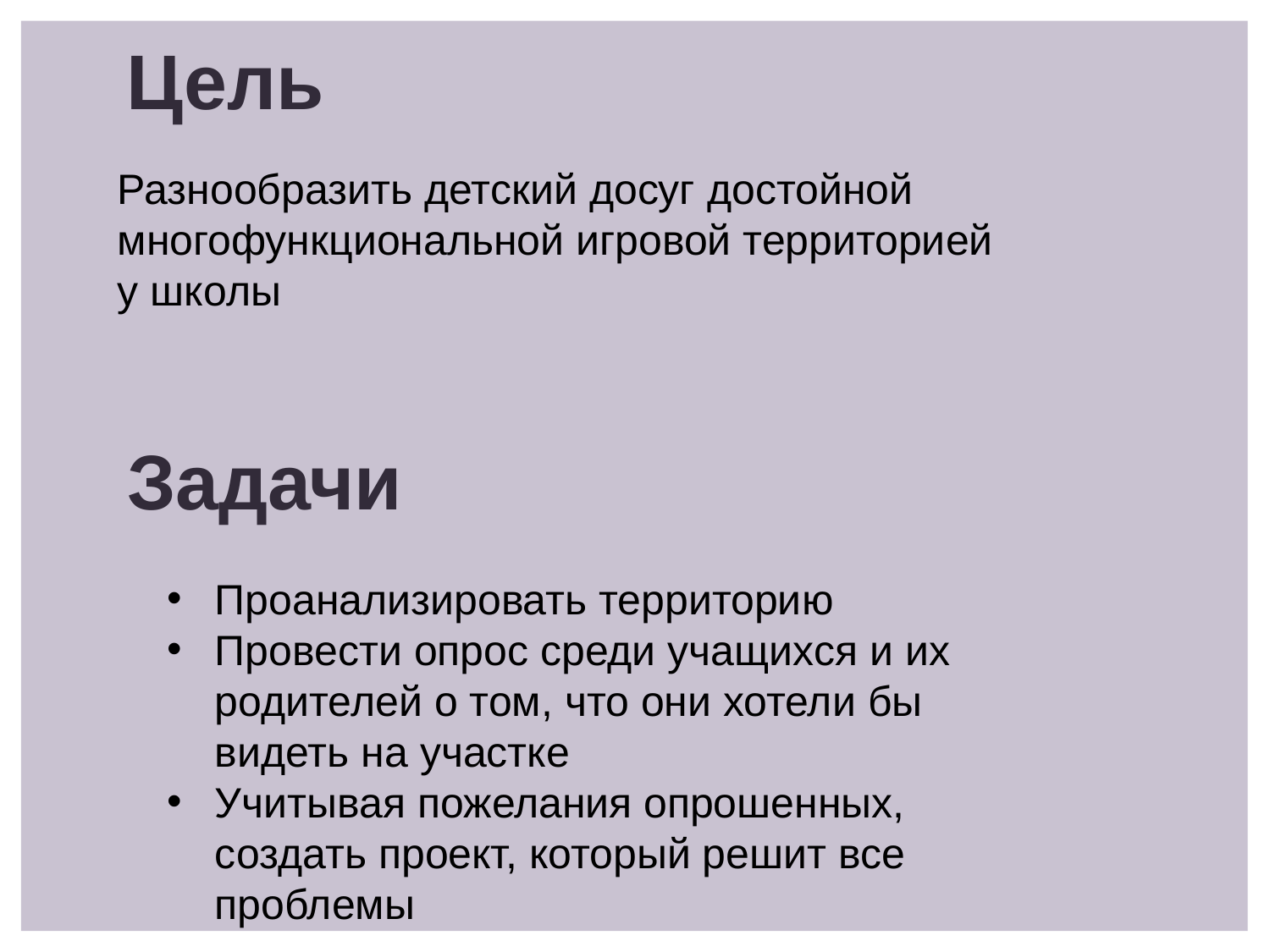

Цель
Разнообразить детский досуг достойной многофункциональной игровой территорией у школы
Задачи
Проанализировать территорию
Провести опрос среди учащихся и их родителей о том, что они хотели бы видеть на участке
Учитывая пожелания опрошенных, создать проект, который решит все проблемы